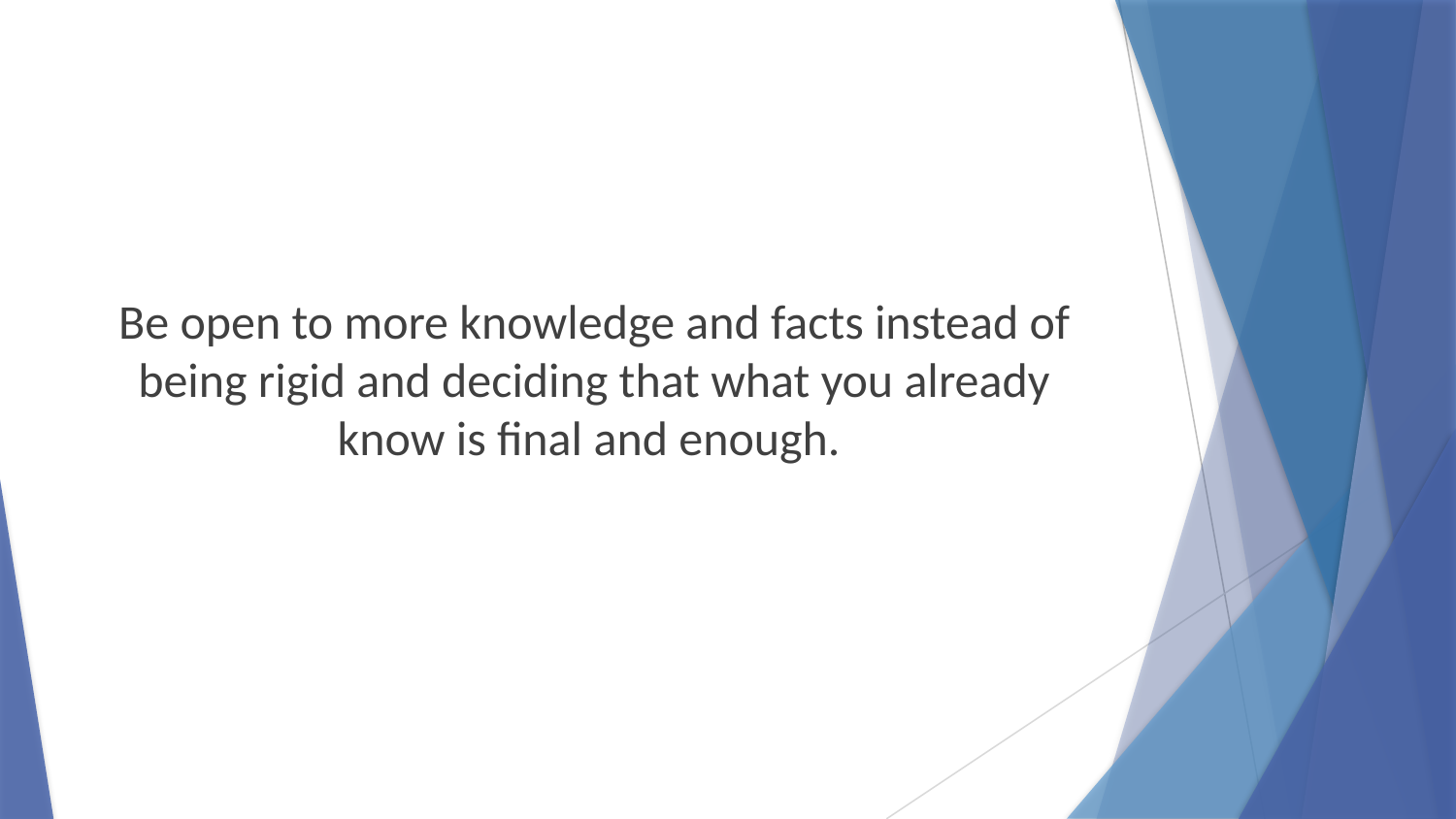

Be open to more knowledge and facts instead of being rigid and deciding that what you already know is final and enough.